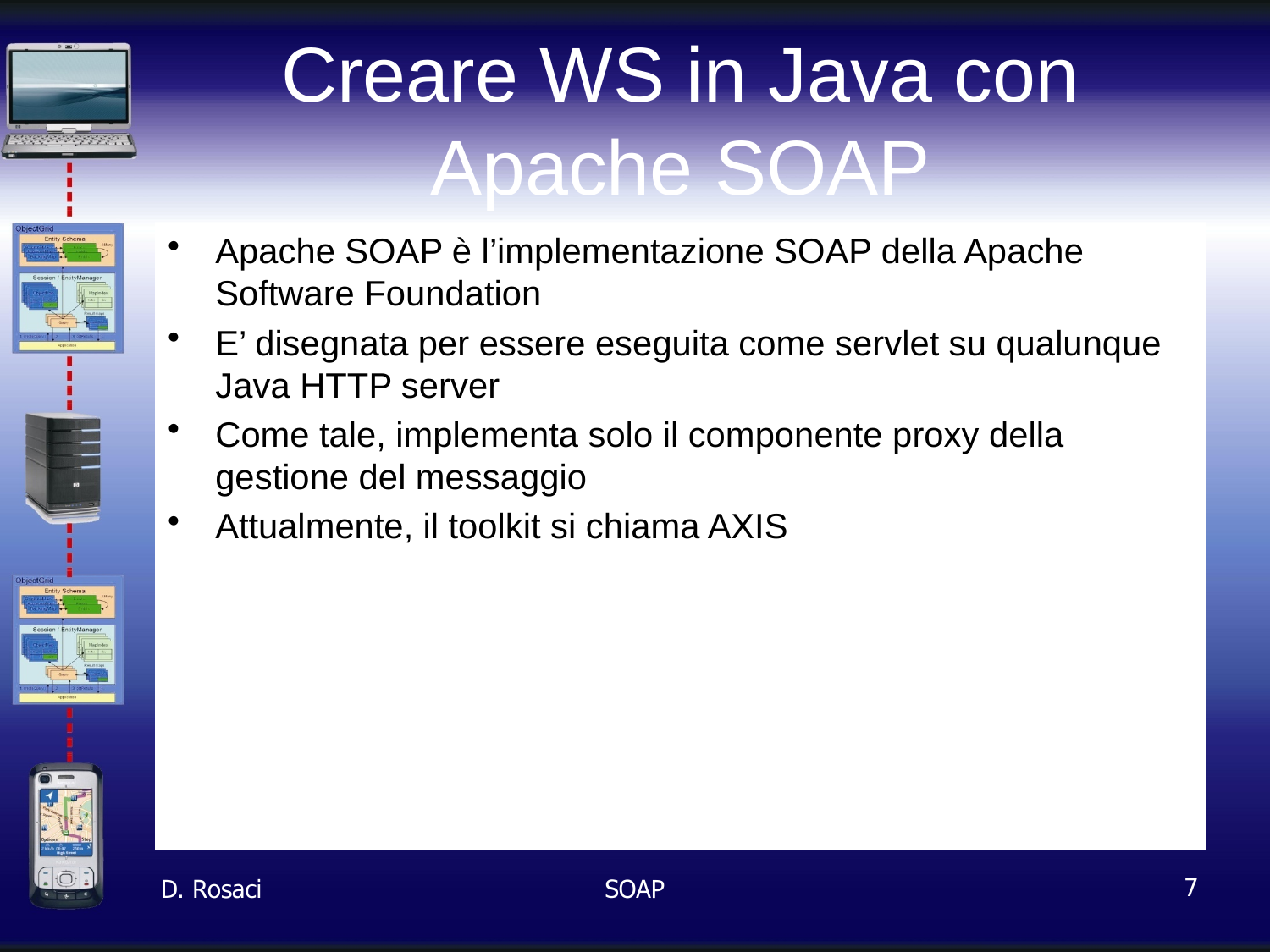

# Creare WS in Java con Apache SOAP
Apache SOAP è l’implementazione SOAP della Apache Software Foundation
E’ disegnata per essere eseguita come servlet su qualunque Java HTTP server
Come tale, implementa solo il componente proxy della gestione del messaggio
Attualmente, il toolkit si chiama AXIS
D. Rosaci
SOAP